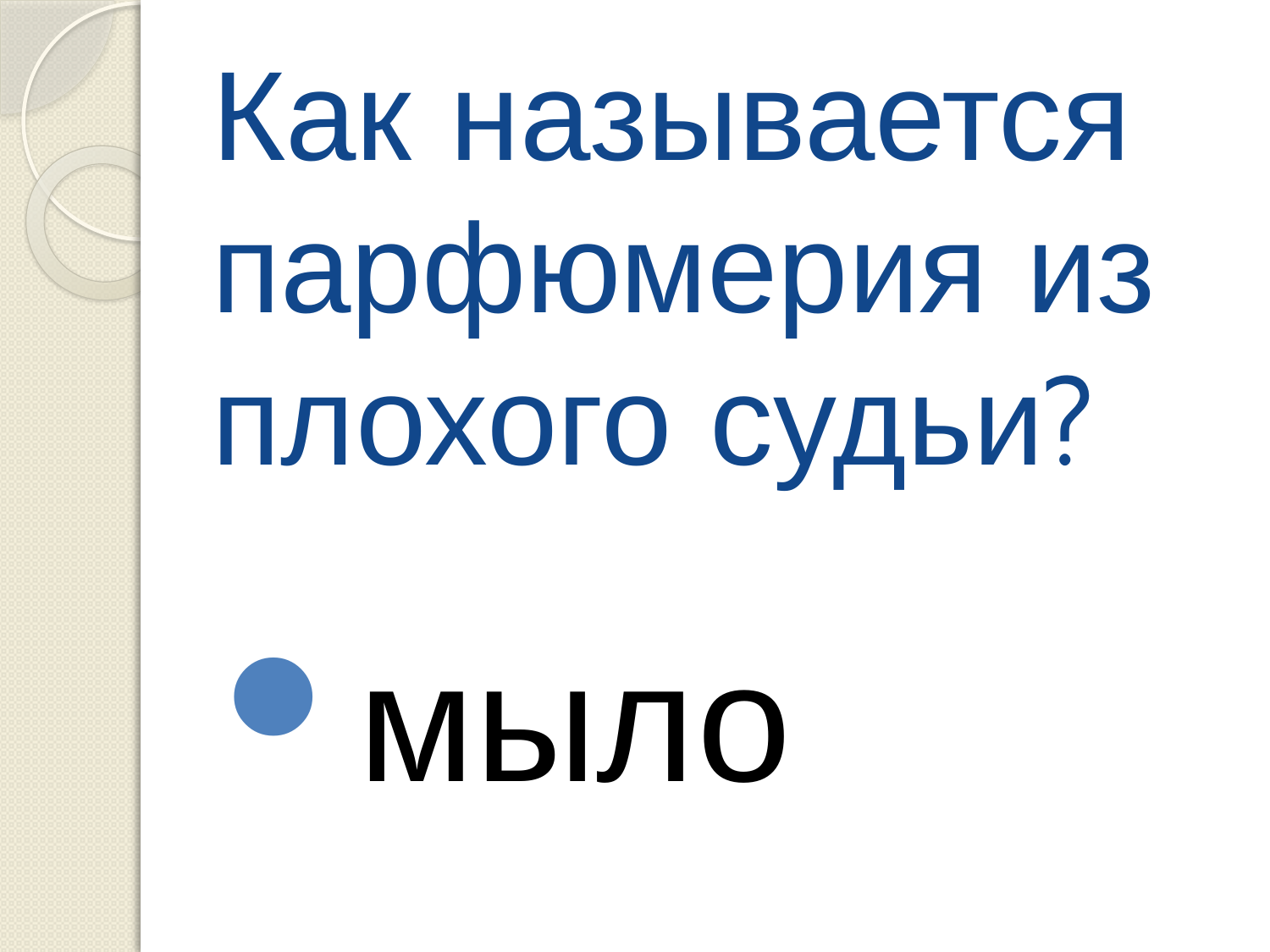

# Как называется парфюмерия из плохого судьи?
мыло